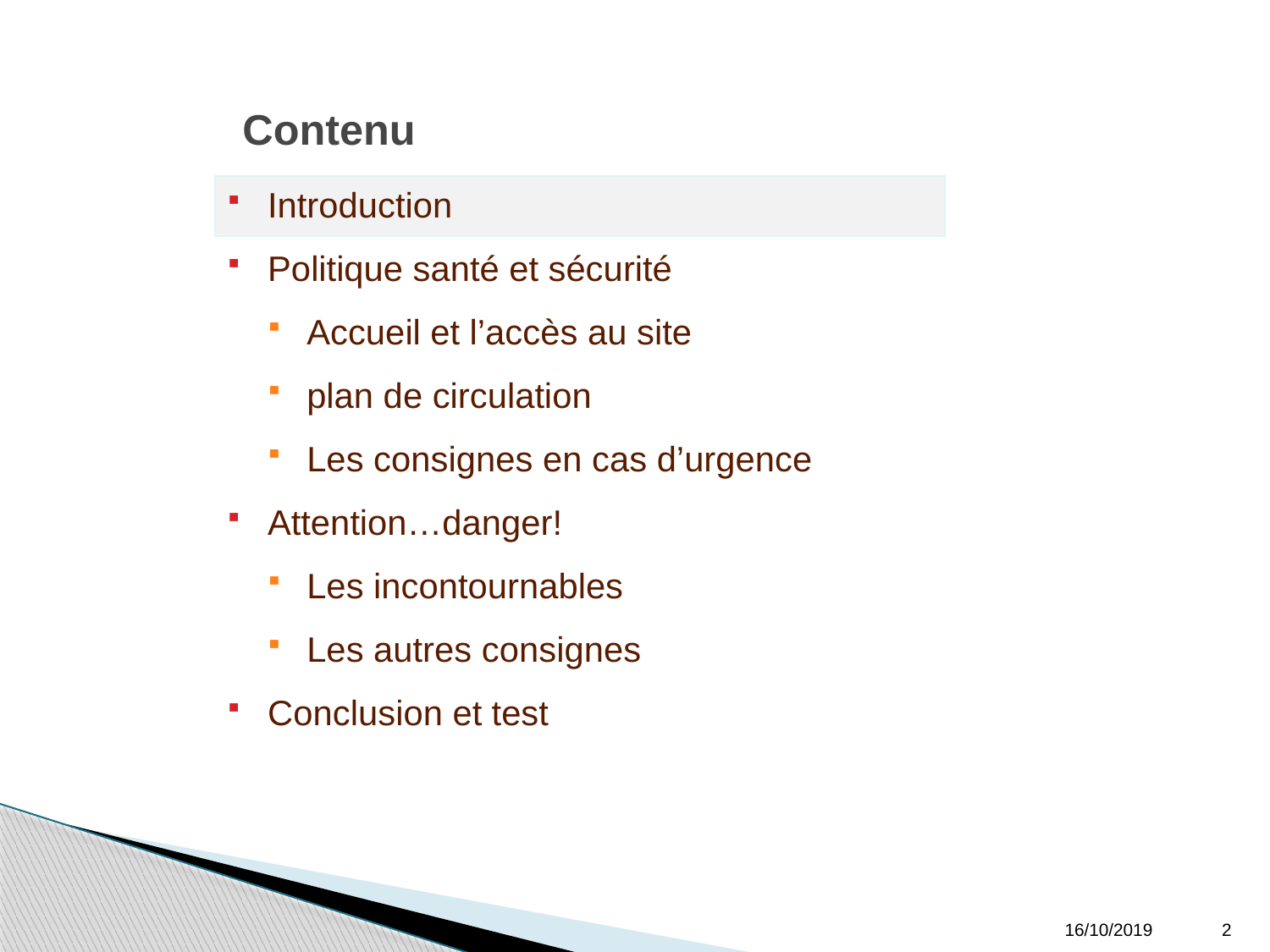

# Contenu

Introduction
Politique santé et sécurité
Accueil et l’accès au site
plan de circulation
Les consignes en cas d’urgence
Attention…danger!
Les incontournables
Les autres consignes
Conclusion et test
16/10/2019
2